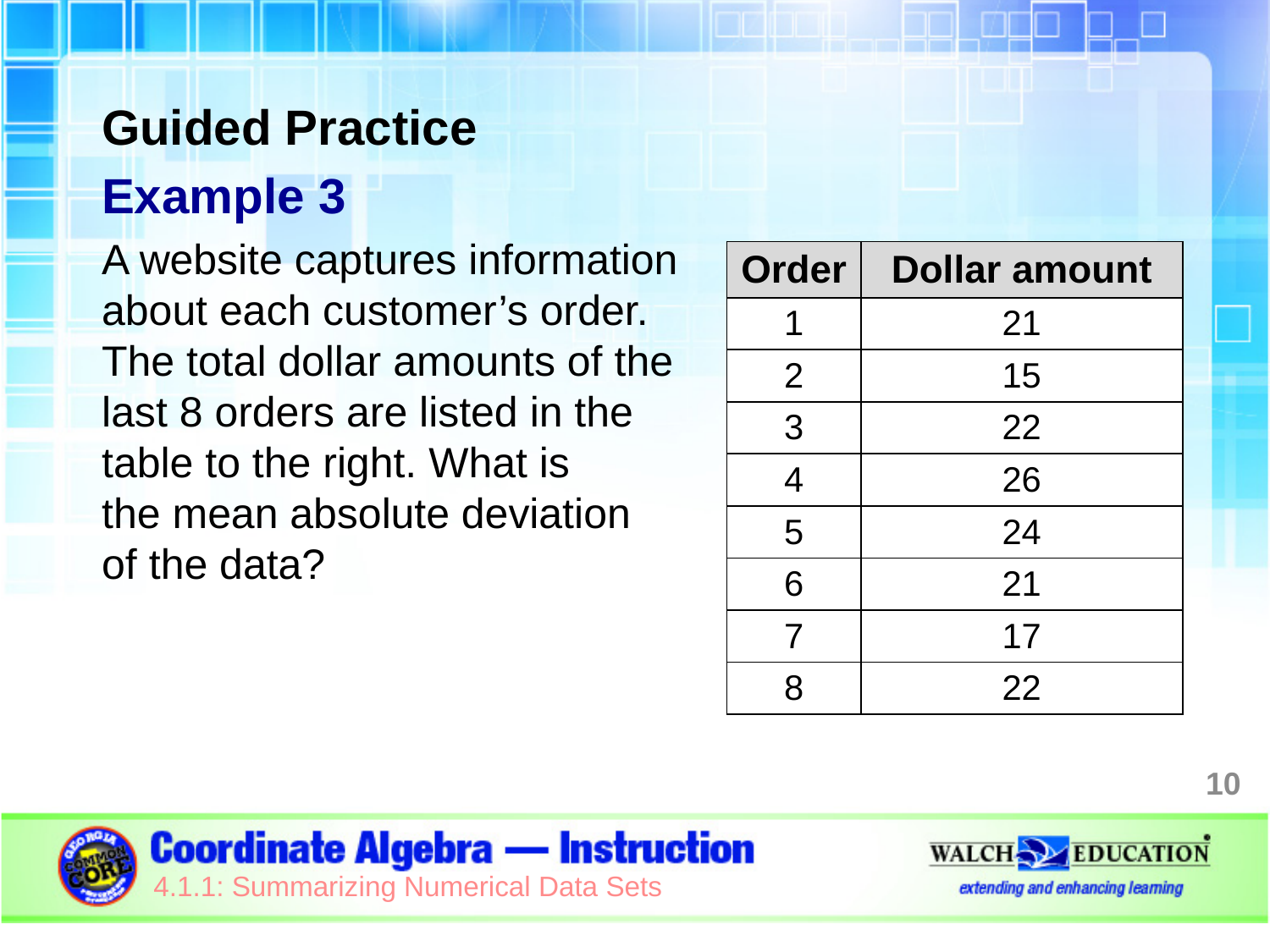

Guided Practice
Example 3
A website captures information
about each customer’s order.
The total dollar amounts of the
last 8 orders are listed in the
table to the right. What is
the mean absolute deviation
of the data?

| Order | Dollar amount |
| --- | --- |
| 1 | 21 |
| 2 | 15 |
| 3 | 22 |
| 4 | 26 |
| 5 | 24 |
| 6 | 21 |
| 7 | 17 |
| 8 | 22 |
10
4.1.1: Summarizing Numerical Data Sets